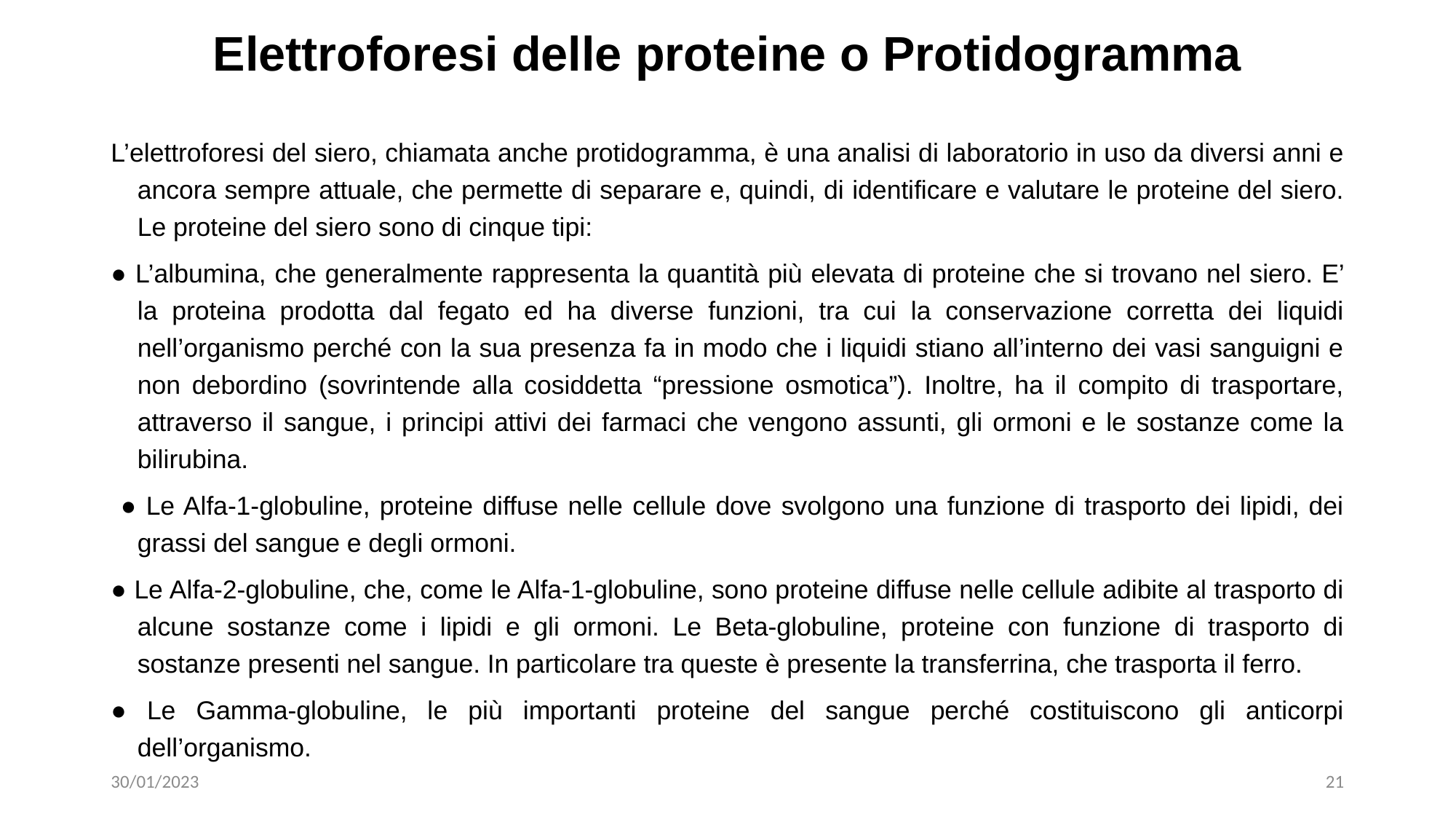

# Elettroforesi delle proteine o Protidogramma

L’elettroforesi del siero, chiamata anche protidogramma, è una analisi di laboratorio in uso da diversi anni e ancora sempre attuale, che permette di separare e, quindi, di identificare e valutare le proteine del siero. Le proteine del siero sono di cinque tipi:
● L’albumina, che generalmente rappresenta la quantità più elevata di proteine che si trovano nel siero. E’ la proteina prodotta dal fegato ed ha diverse funzioni, tra cui la conservazione corretta dei liquidi nell’organismo perché con la sua presenza fa in modo che i liquidi stiano all’interno dei vasi sanguigni e non debordino (sovrintende alla cosiddetta “pressione osmotica”). Inoltre, ha il compito di trasportare, attraverso il sangue, i principi attivi dei farmaci che vengono assunti, gli ormoni e le sostanze come la bilirubina.
 ● Le Alfa-1-globuline, proteine diffuse nelle cellule dove svolgono una funzione di trasporto dei lipidi, dei grassi del sangue e degli ormoni.
● Le Alfa-2-globuline, che, come le Alfa-1-globuline, sono proteine diffuse nelle cellule adibite al trasporto di alcune sostanze come i lipidi e gli ormoni. Le Beta-globuline, proteine con funzione di trasporto di sostanze presenti nel sangue. In particolare tra queste è presente la transferrina, che trasporta il ferro.
● Le Gamma-globuline, le più importanti proteine del sangue perché costituiscono gli anticorpi dell’organismo.
30/01/2023

21